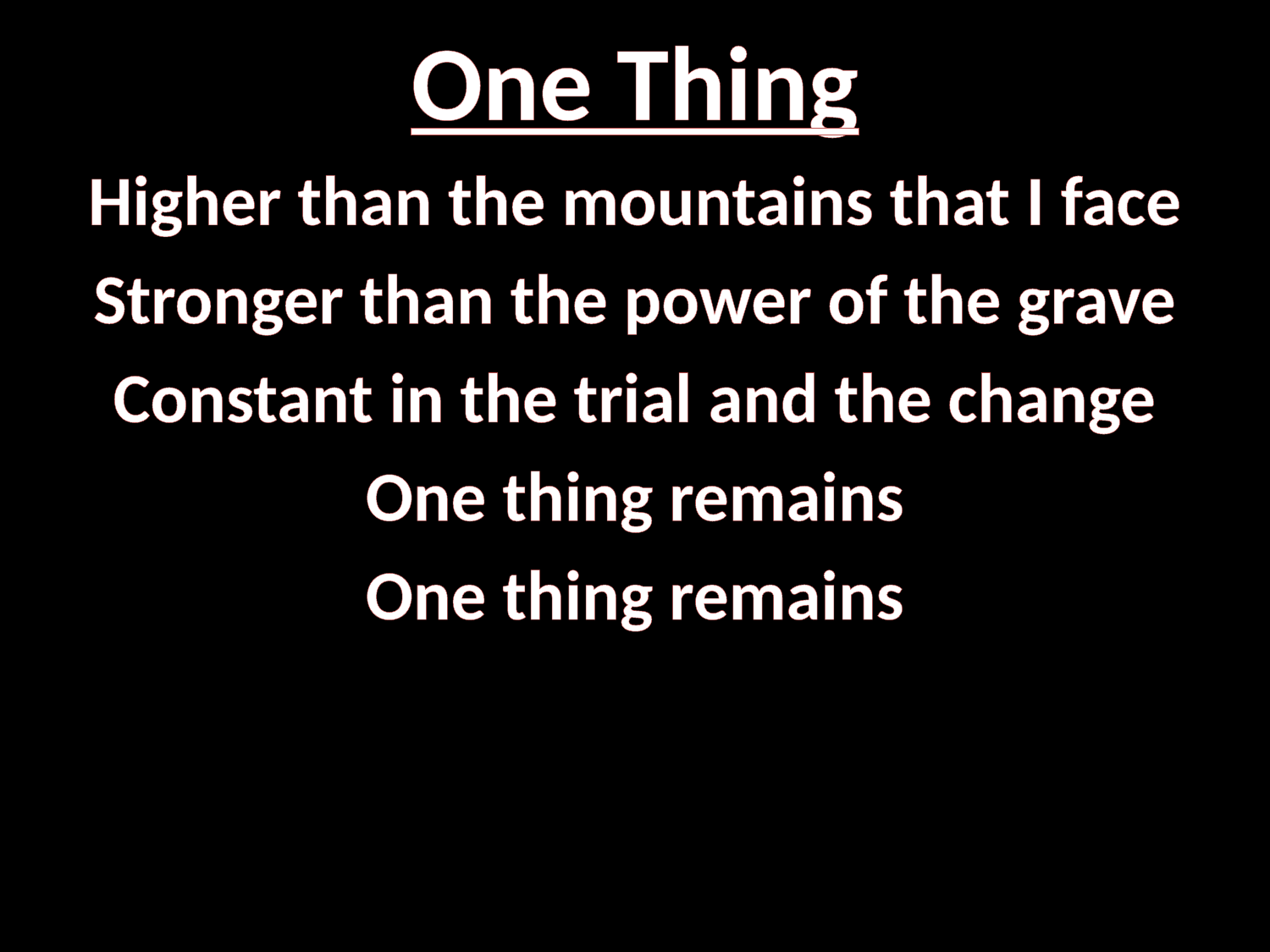

# One Thing
Higher than the mountains that I face
Stronger than the power of the grave
Constant in the trial and the change
One thing remains
One thing remains